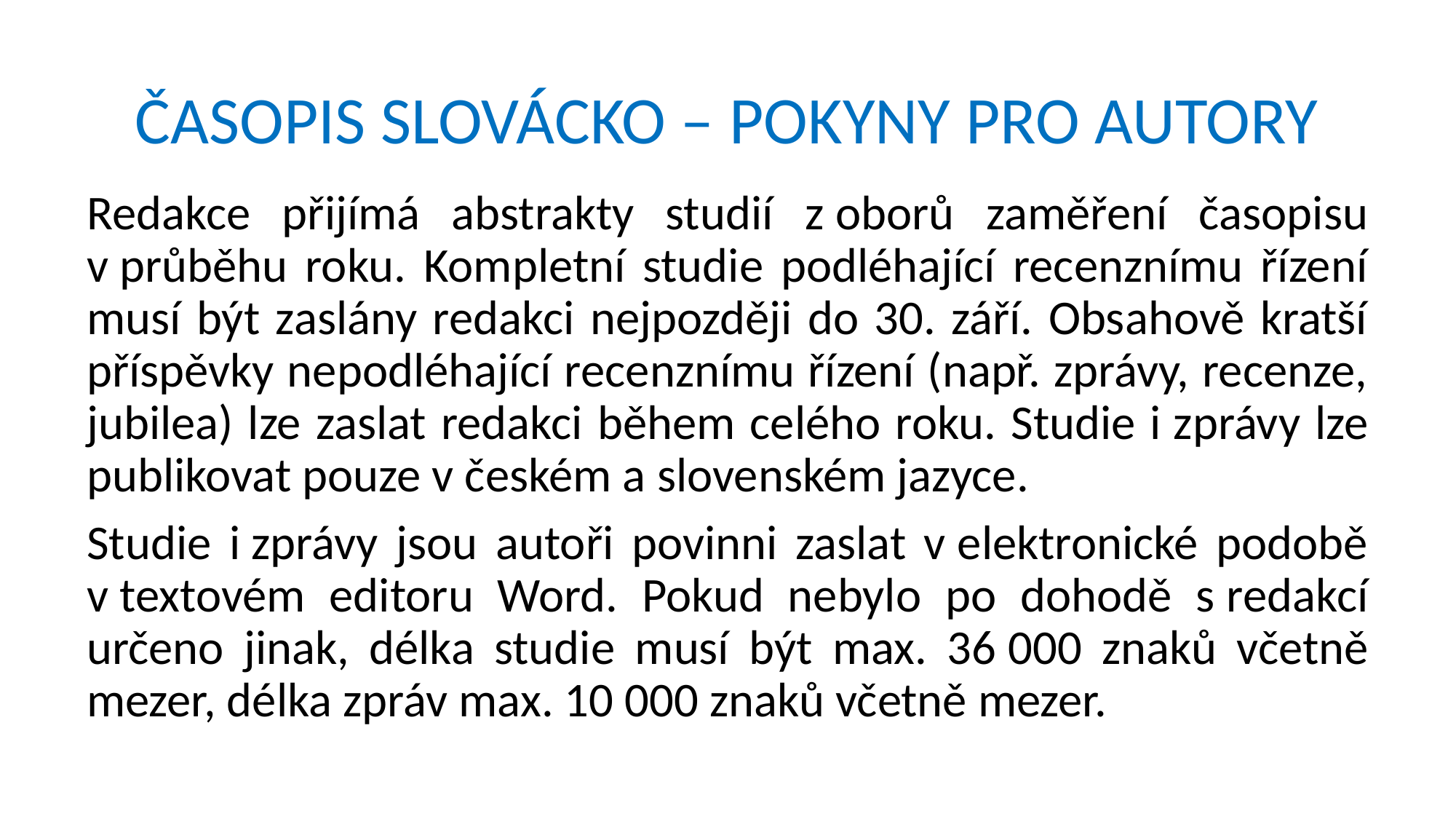

# ČASOPIS SLOVÁCKO – POKYNY PRO AUTORY
Redakce přijímá abstrakty studií z oborů zaměření časopisu v průběhu roku. Kompletní studie podléhající recenznímu řízení musí být zaslány redakci nejpozději do 30. září. Obsahově kratší příspěvky nepodléhající recenznímu řízení (např. zprávy, recenze, jubilea) lze zaslat redakci během celého roku. Studie i zprávy lze publikovat pouze v českém a slovenském jazyce.
Studie i zprávy jsou autoři povinni zaslat v elektronické podobě v textovém editoru Word. Pokud nebylo po dohodě s redakcí určeno jinak, délka studie musí být max. 36 000 znaků včetně mezer, délka zpráv max. 10 000 znaků včetně mezer.